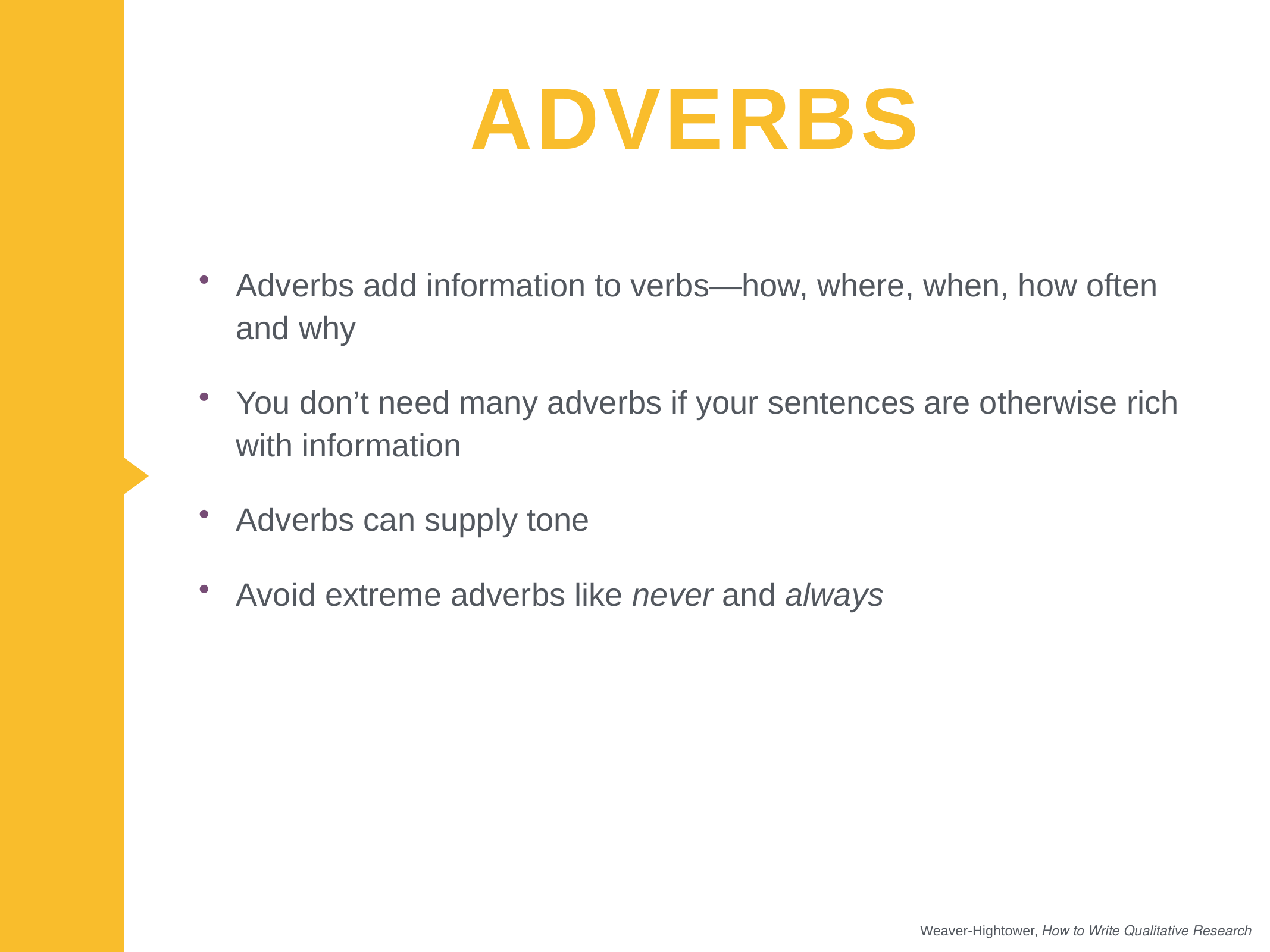

# Adverbs
Adverbs add information to verbs—how, where, when, how often and why
You don’t need many adverbs if your sentences are otherwise rich with information
Adverbs can supply tone
Avoid extreme adverbs like never and always